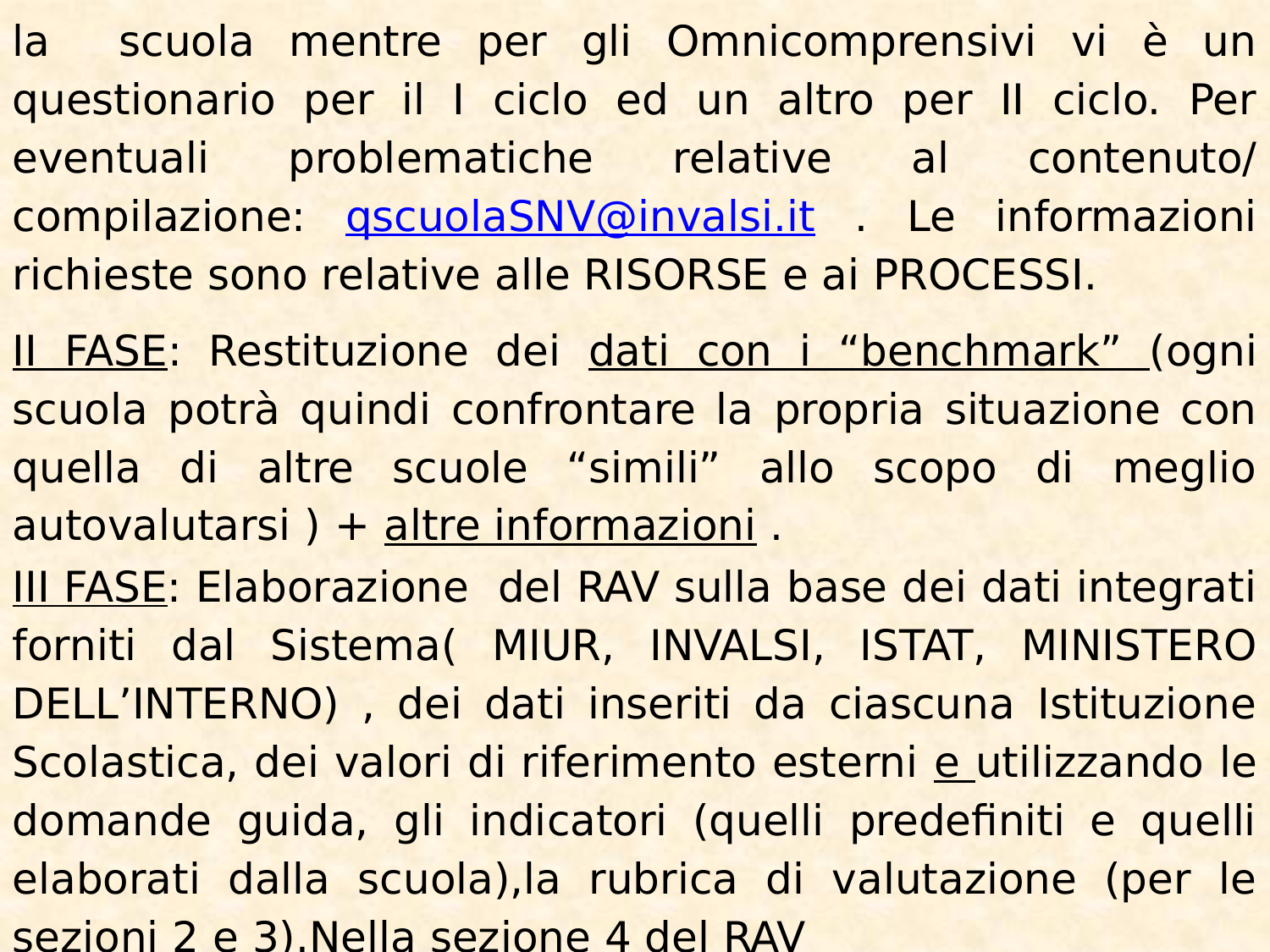

la  scuola mentre per gli Omnicomprensivi vi è un questionario per il I ciclo ed un altro per II ciclo. Per eventuali problematiche relative al contenuto/ compilazione: qscuolaSNV@invalsi.it . Le informazioni richieste sono relative alle RISORSE e ai PROCESSI.
II FASE: Restituzione dei dati con i “benchmark” (ogni scuola potrà quindi confrontare la propria situazione con quella di altre scuole “simili” allo scopo di meglio autovalutarsi ) + altre informazioni .
III FASE: Elaborazione  del RAV sulla base dei dati integrati forniti dal Sistema( MIUR, INVALSI, ISTAT, MINISTERO DELL’INTERNO) , dei dati inseriti da ciascuna Istituzione Scolastica, dei valori di riferimento esterni e utilizzando le domande guida, gli indicatori (quelli predefiniti e quelli elaborati dalla scuola),la rubrica di valutazione (per le sezioni 2 e 3).Nella sezione 4 del RAV